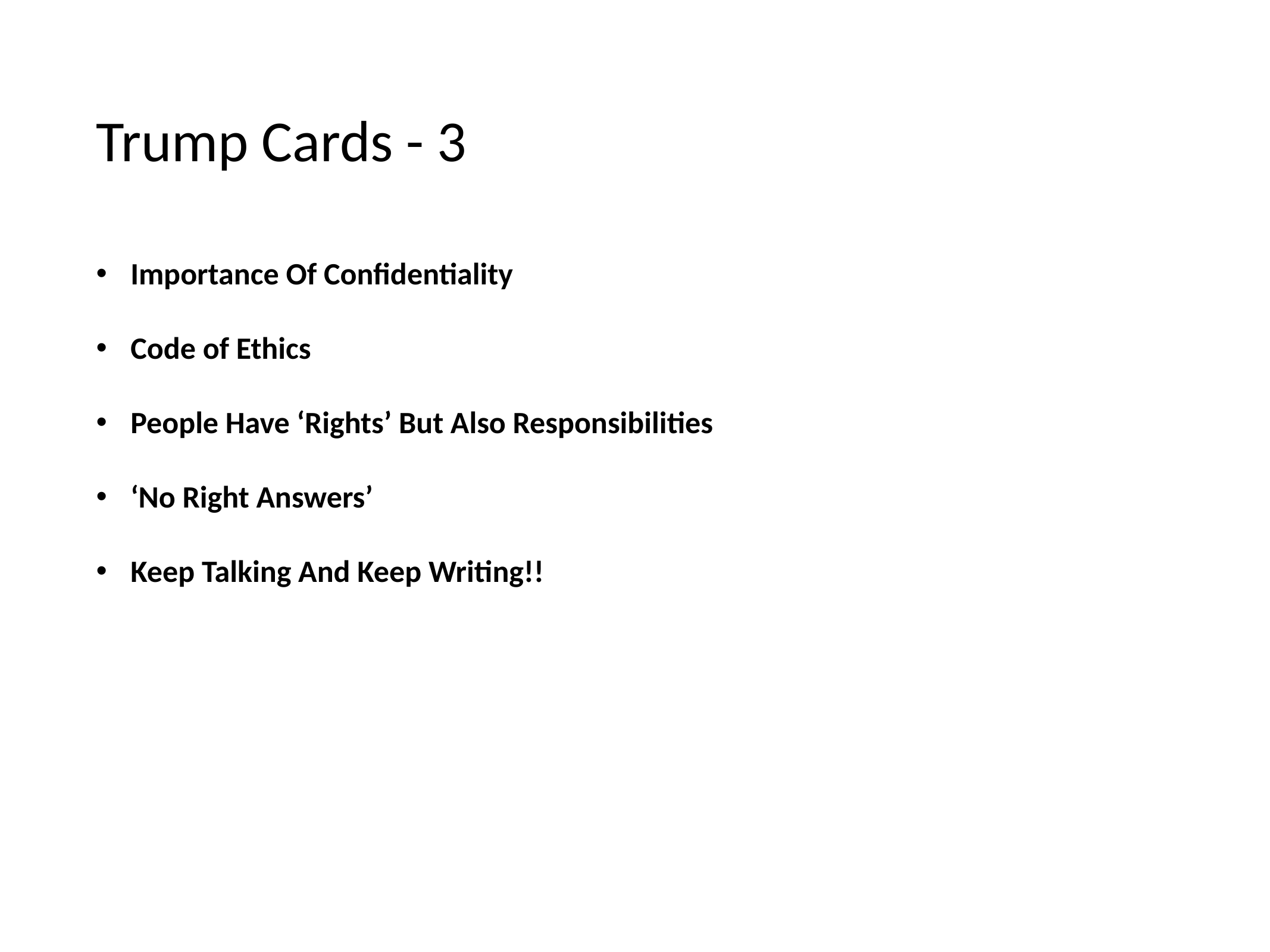

# Trump Cards - 3
Importance Of Confidentiality
Code of Ethics
People Have ‘Rights’ But Also Responsibilities
‘No Right Answers’
Keep Talking And Keep Writing!!